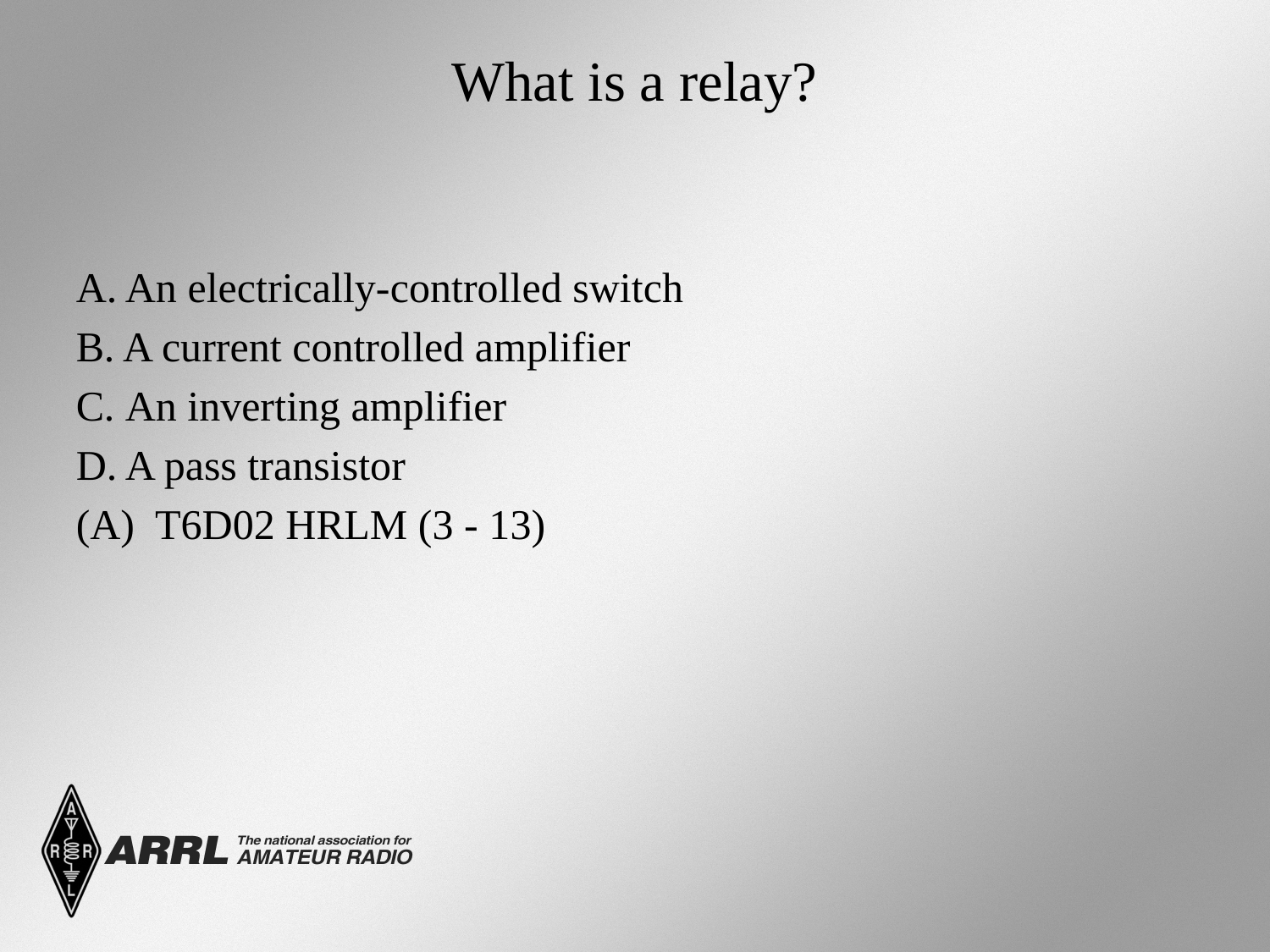

# What is a relay?
A. An electrically-controlled switch
B. A current controlled amplifier
C. An inverting amplifier
D. A pass transistor
(A)  T6D02 HRLM (3 - 13)